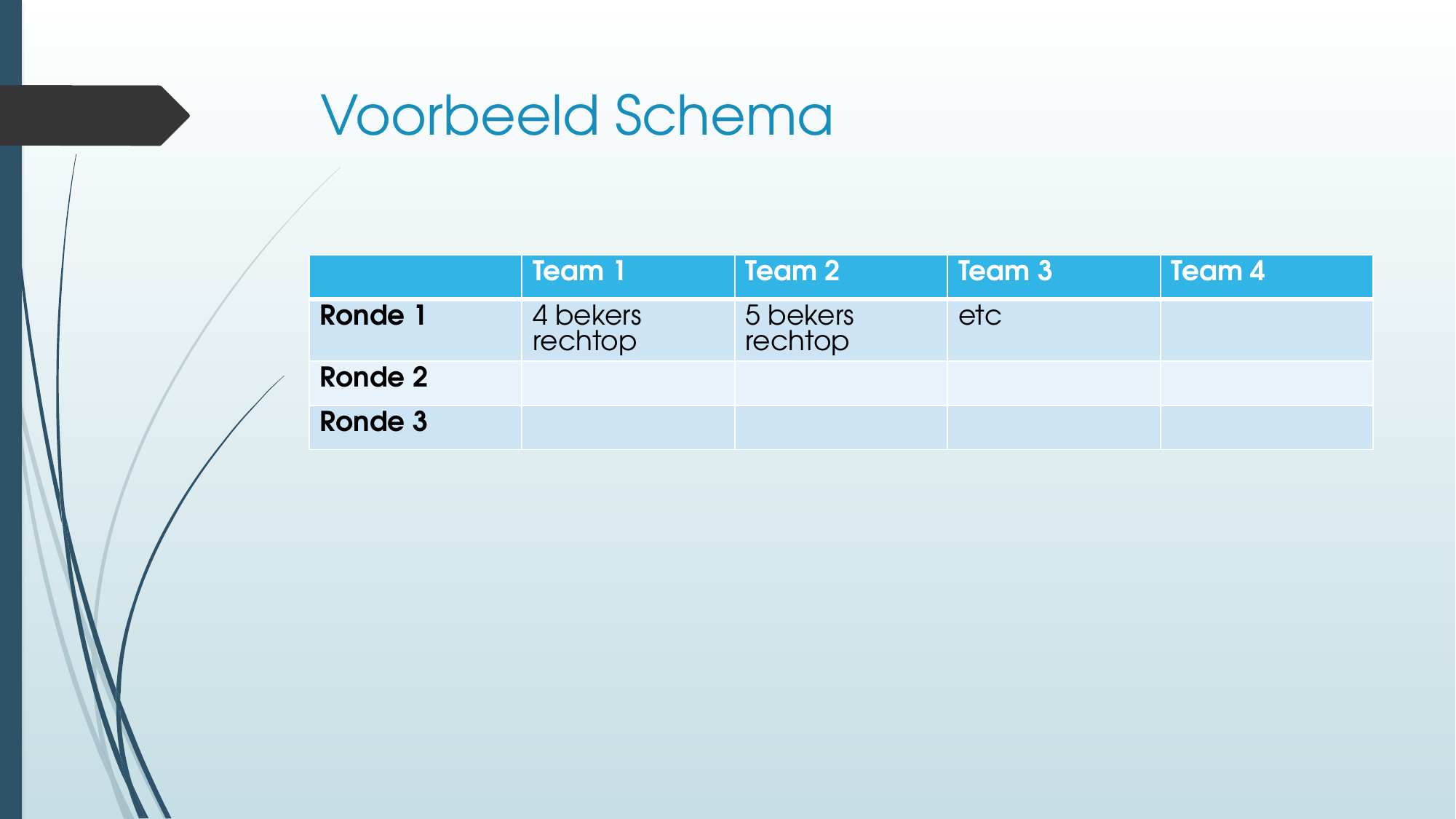

# Voorbeeld Schema
|  | Team 1 | Team 2 | Team 3 | Team 4 |
| --- | --- | --- | --- | --- |
| Ronde 1 | 4 bekers rechtop | 5 bekers rechtop | etc |  |
| Ronde 2 |  |  |  |  |
| Ronde 3 |  |  |  |  |